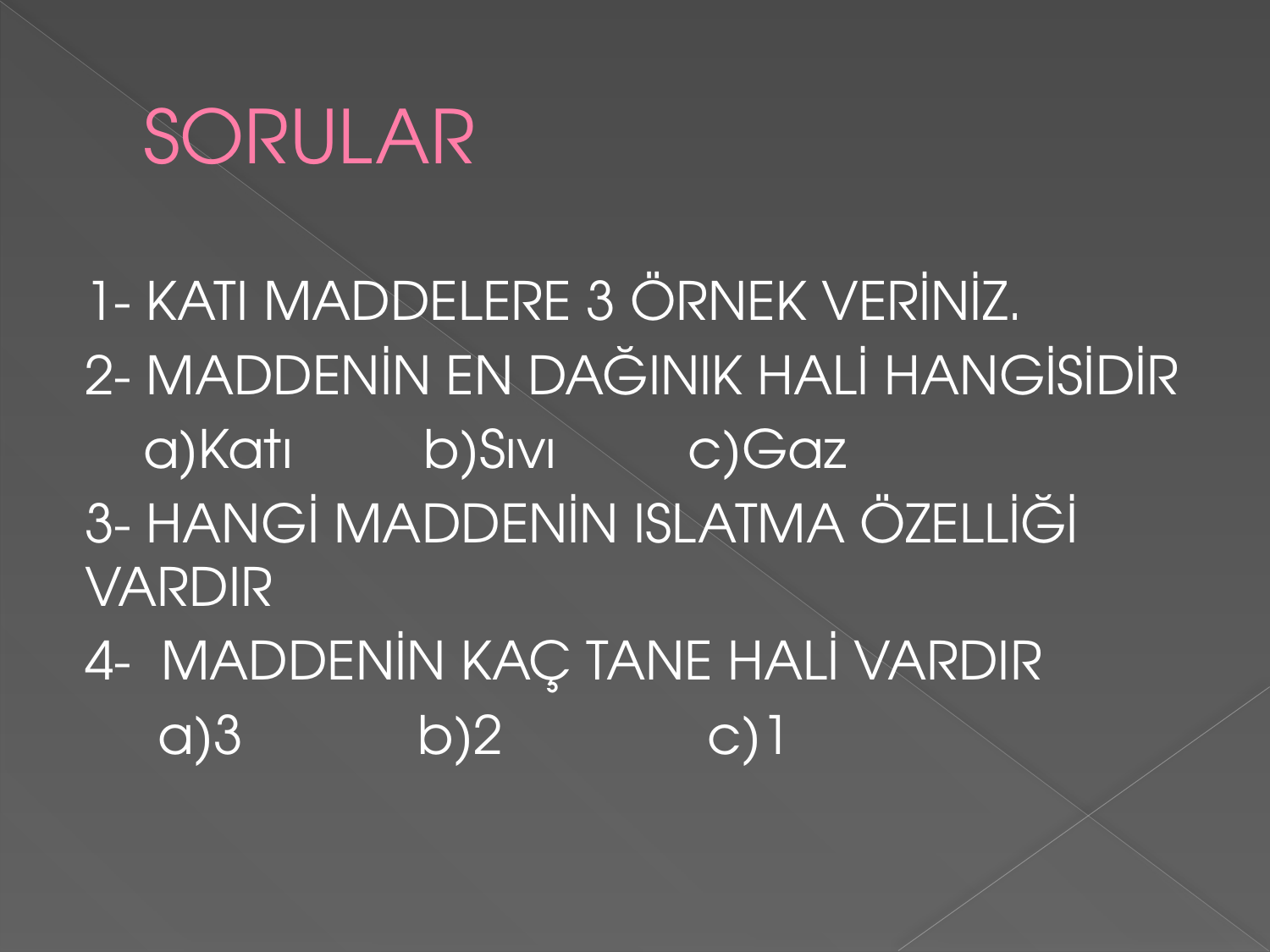

# SORULAR
1- KATI MADDELERE 3 ÖRNEK VERİNİZ.
2- MADDENİN EN DAĞINIK HALİ HANGİSİDİR
    a)Katı         b)Sıvı         c)Gaz
3- HANGİ MADDENİN ISLATMA ÖZELLİĞİ VARDIR
4-  MADDENİN KAÇ TANE HALİ VARDIR
     a)3            b)2              c)1